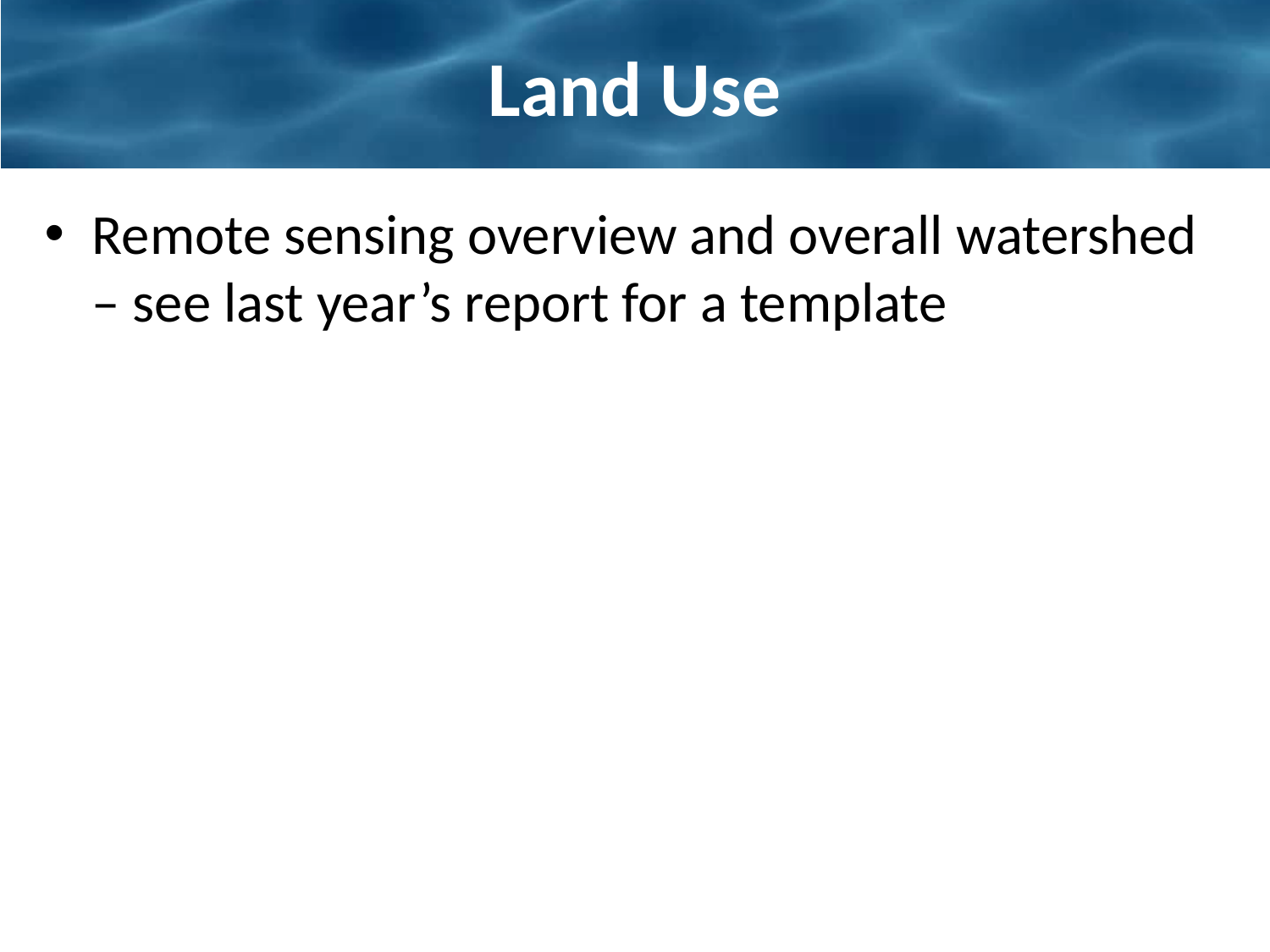

# Land Use
Remote sensing overview and overall watershed – see last year’s report for a template